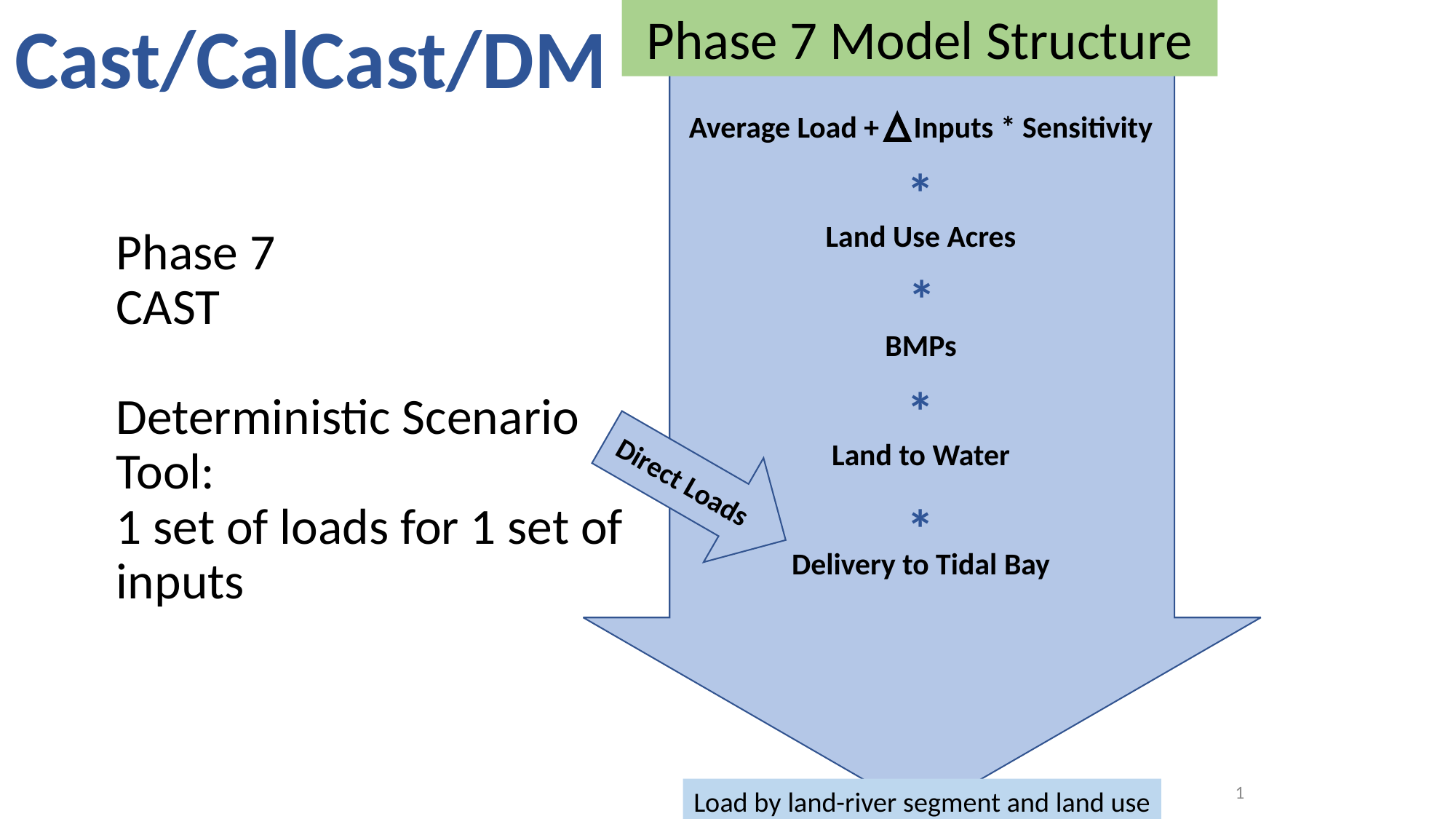

Phase 7 Model Structure

Cast/CalCast/DM
Average Load +     Inputs * Sensitivity

Land Use Acres

BMPs

Land to Water

Delivery to Tidal Bay

*
# Phase 7 CAST Deterministic Scenario Tool: 1 set of loads for 1 set of inputs
*
*
Direct Loads
*
1
Load by land-river segment and land use